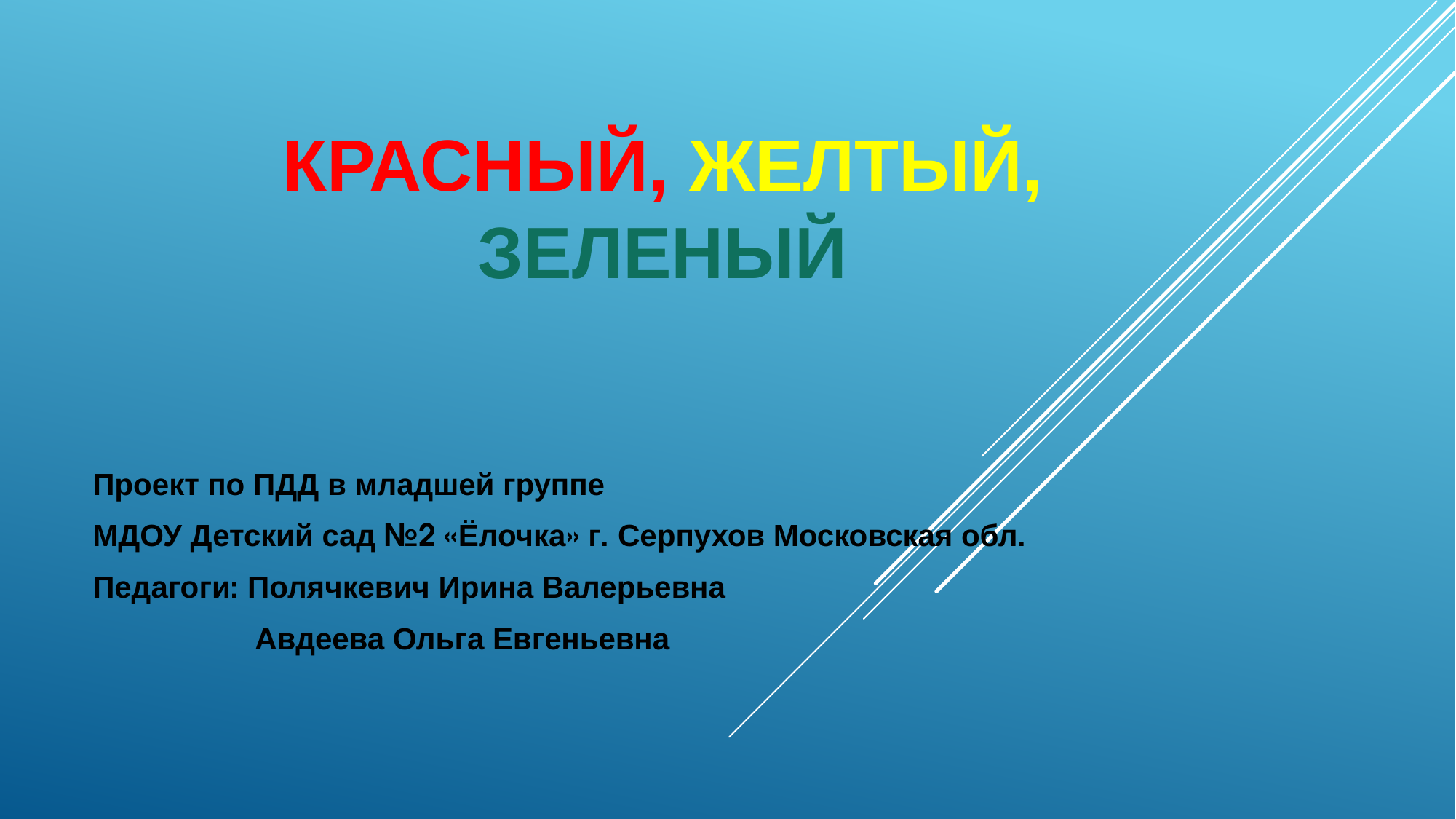

# Красный, желтый, зеленый
Проект по ПДД в младшей группе
МДОУ Детский сад №2 «Ёлочка» г. Серпухов Московская обл.
Педагоги: Полячкевич Ирина Валерьевна
                   Авдеева Ольга Евгеньевна